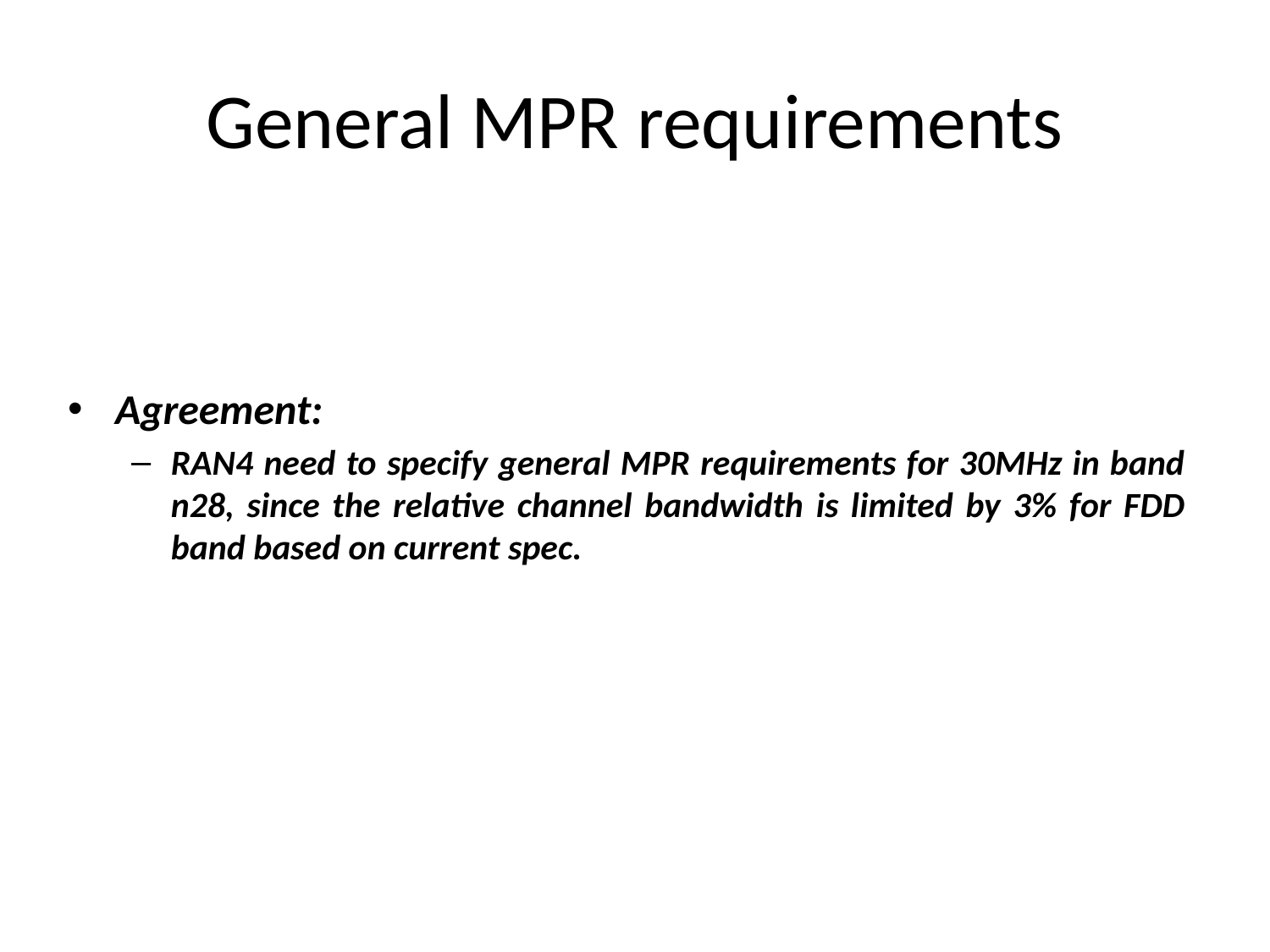

# General MPR requirements
Agreement:
RAN4 need to specify general MPR requirements for 30MHz in band n28, since the relative channel bandwidth is limited by 3% for FDD band based on current spec.